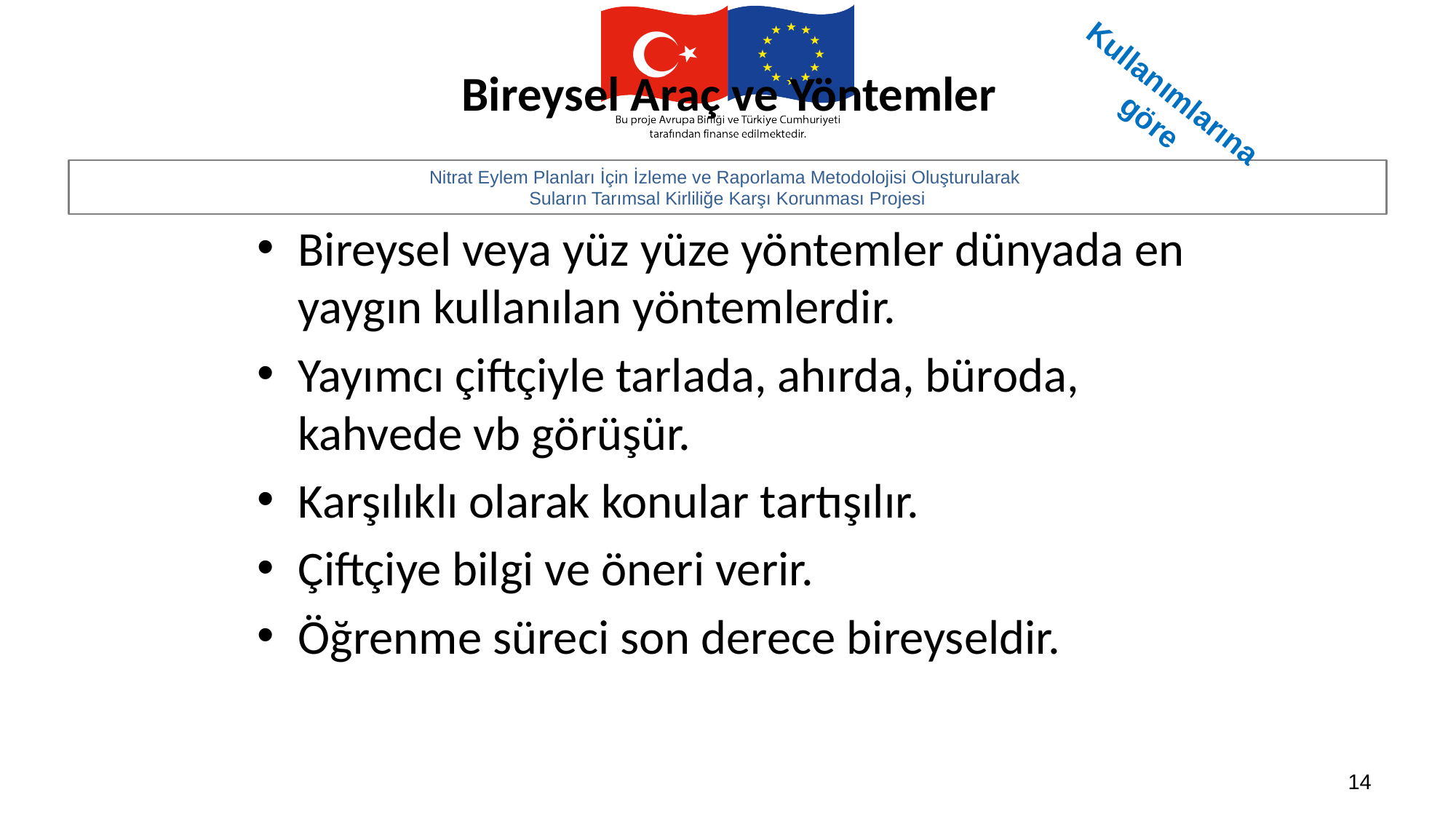

# Bireysel Araç ve Yöntemler
Kullanımlarına göre
Bireysel veya yüz yüze yöntemler dünyada en yaygın kullanılan yöntemlerdir.
Yayımcı çiftçiyle tarlada, ahırda, büroda, kahvede vb görüşür.
Karşılıklı olarak konular tartışılır.
Çiftçiye bilgi ve öneri verir.
Öğrenme süreci son derece bireyseldir.
14